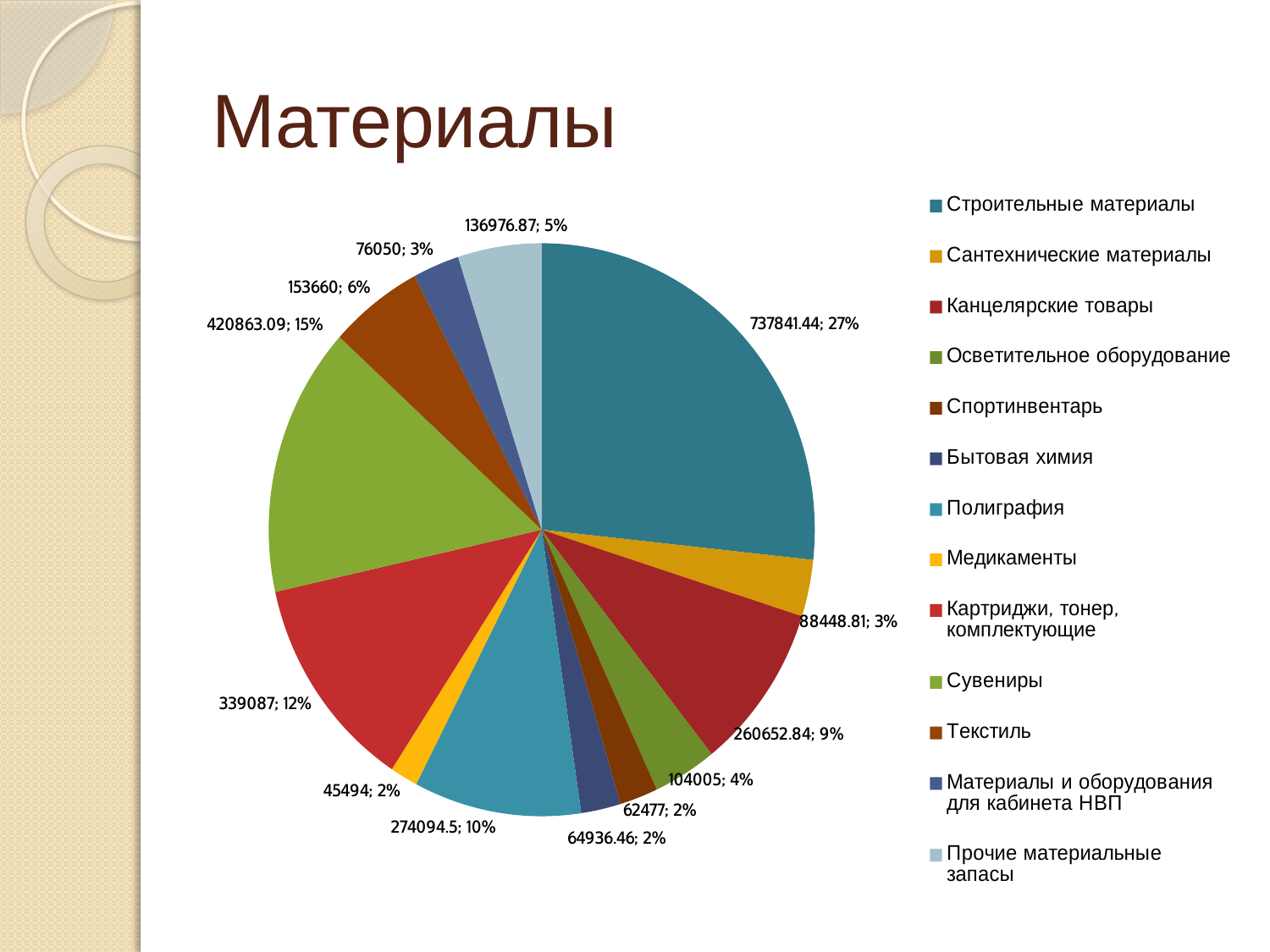

# Материалы

### Chart

| Category |  |
|---|---|
| Строительные материалы | 737841.44 |
| Сантехнические материалы | 88448.81 |
| Канцелярские товары | 260652.84000000003 |
| Осветительное оборудование | 104005.0 |
| Спортинвентарь | 62477.0 |
| Бытовая химия | 64936.46 |
| Полиграфия | 274094.5 |
| Медикаменты | 45494.0 |
| Картриджи, тонер, комплектующие | 339087.0 |
| Сувениры | 420863.08999999997 |
| Текстиль | 153660.0 |
| Материалы и оборудования для кабинета НВП | 76050.0 |
| Прочие материальные запасы | 136976.87 |